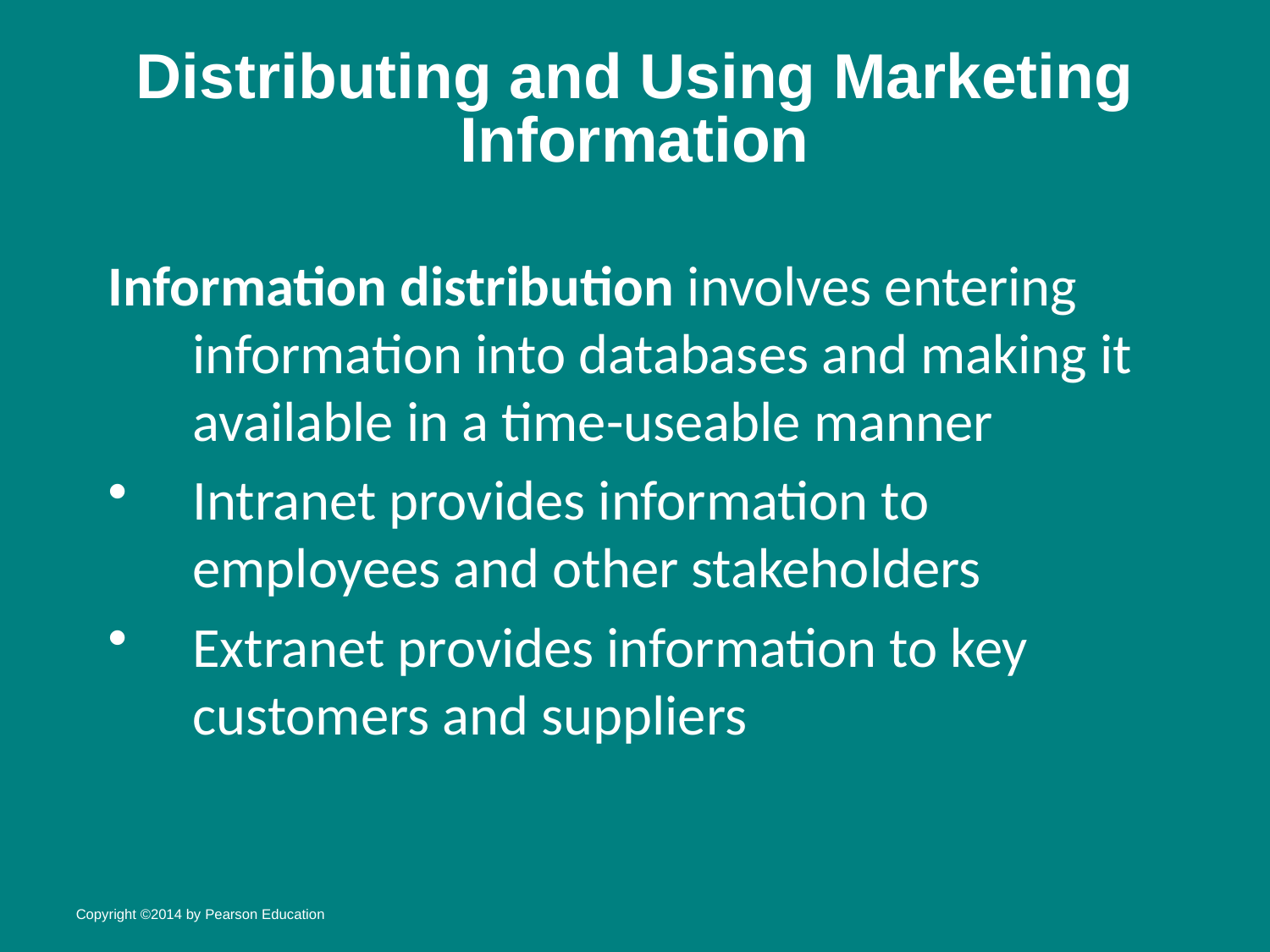

# Distributing and Using Marketing Information
Information distribution involves entering information into databases and making it available in a time-useable manner
Intranet provides information to employees and other stakeholders
Extranet provides information to key customers and suppliers

Copyright ©2014 by Pearson Education